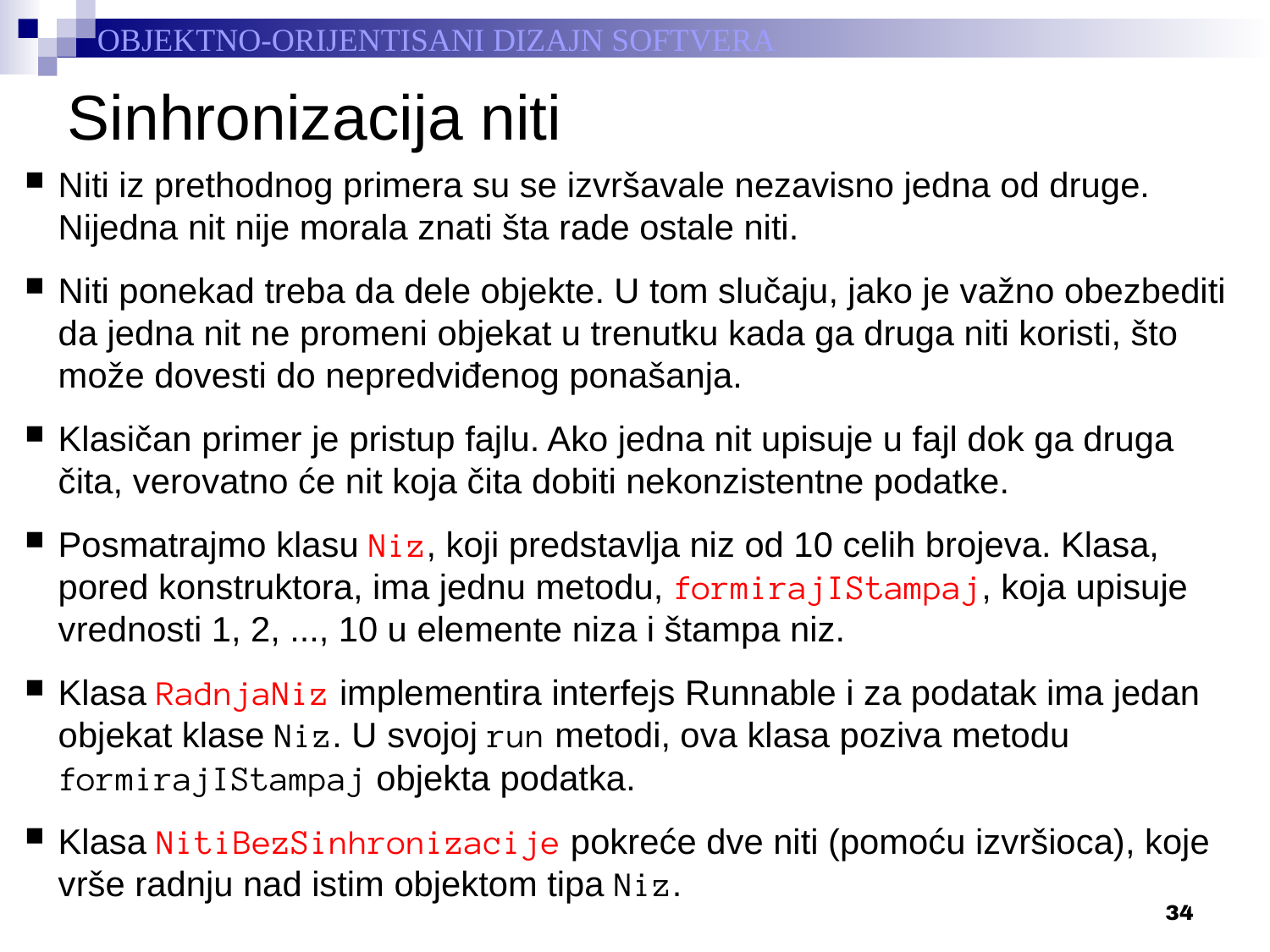

# Sinhronizacija niti
Niti iz prethodnog primera su se izvršavale nezavisno jedna od druge. Nijedna nit nije morala znati šta rade ostale niti.
Niti ponekad treba da dele objekte. U tom slučaju, jako je važno obezbediti da jedna nit ne promeni objekat u trenutku kada ga druga niti koristi, što može dovesti do nepredviđenog ponašanja.
Klasičan primer je pristup fajlu. Ako jedna nit upisuje u fajl dok ga druga čita, verovatno će nit koja čita dobiti nekonzistentne podatke.
Posmatrajmo klasu Niz, koji predstavlja niz od 10 celih brojeva. Klasa, pored konstruktora, ima jednu metodu, formirajIStampaj, koja upisuje vrednosti 1, 2, ..., 10 u elemente niza i štampa niz.
Klasa RadnjaNiz implementira interfejs Runnable i za podatak ima jedan objekat klase Niz. U svojoj run metodi, ova klasa poziva metodu formirajIStampaj objekta podatka.
Klasa NitiBezSinhronizacije pokreće dve niti (pomoću izvršioca), koje vrše radnju nad istim objektom tipa Niz.
34